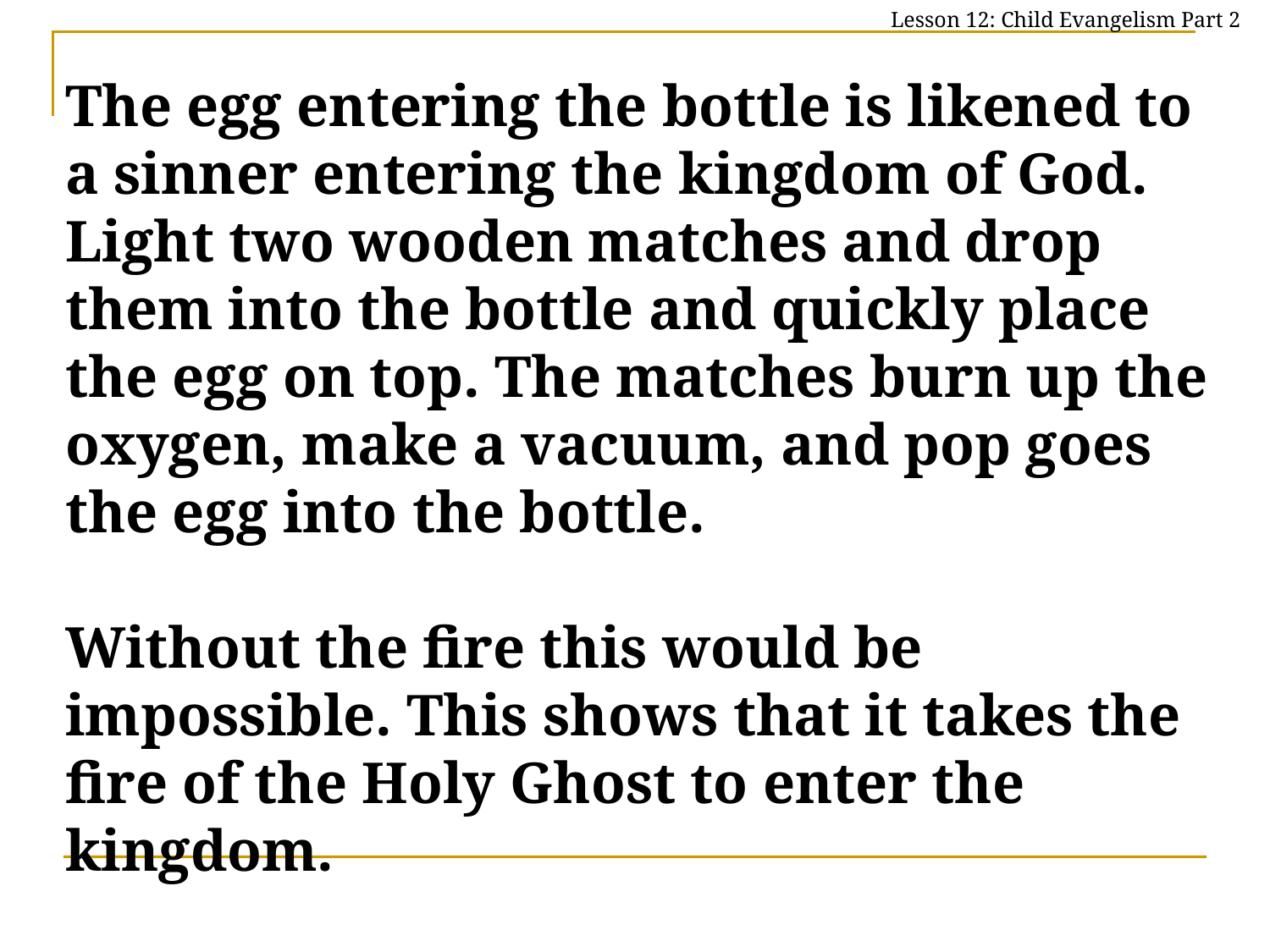

Lesson 12: Child Evangelism Part 2
The egg entering the bottle is likened to a sinner entering the kingdom of God. Light two wooden matches and drop them into the bottle and quickly place the egg on top. The matches burn up the oxygen, make a vacuum, and pop goes the egg into the bottle.

Without the fire this would be impossible. This shows that it takes the fire of the Holy Ghost to enter the kingdom.